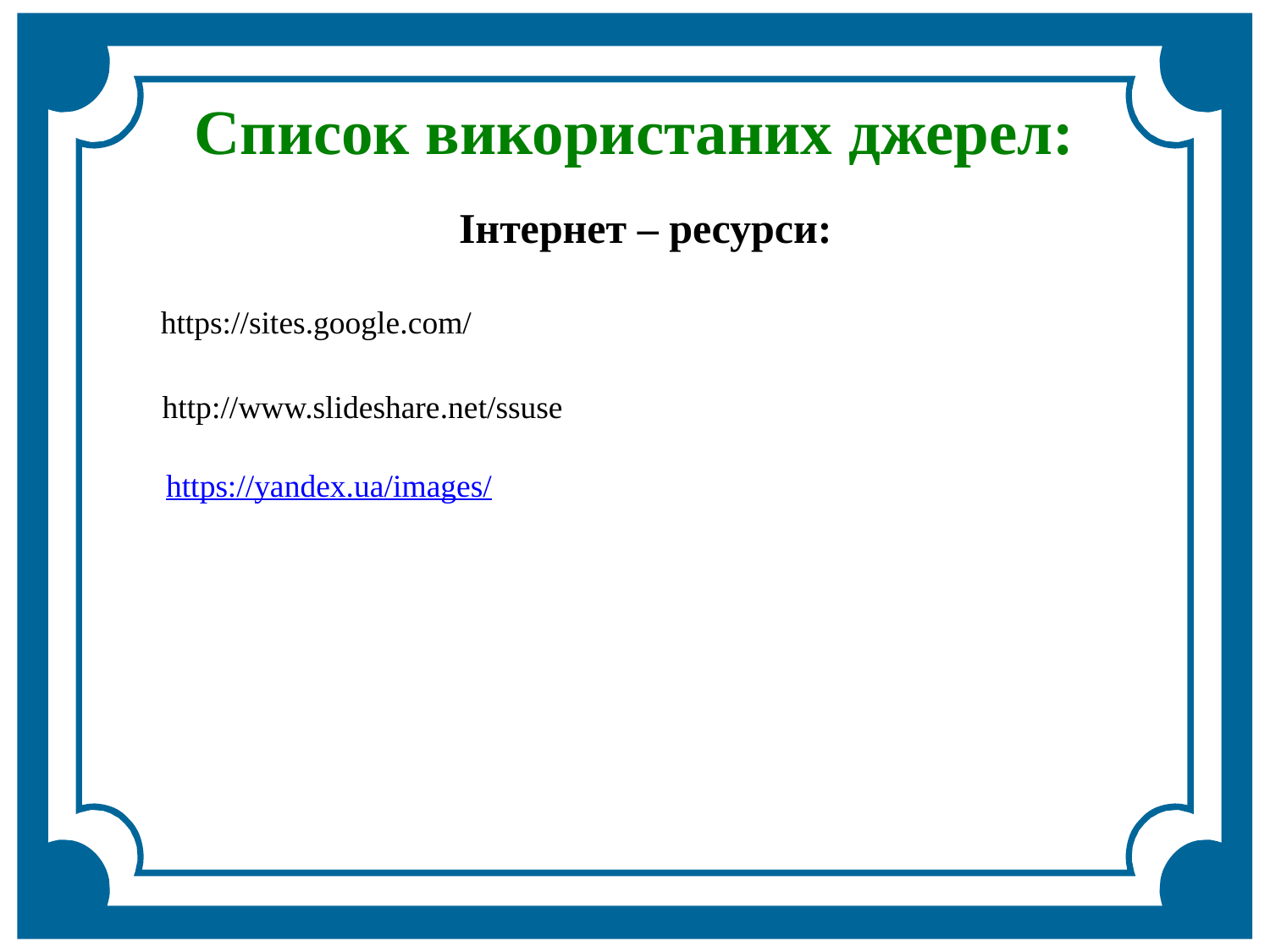

Список використаних джерел:
Інтернет – ресурси:

 https://yandex.ua/images/
https://sites.google.com/
http://www.slideshare.net/ssuse